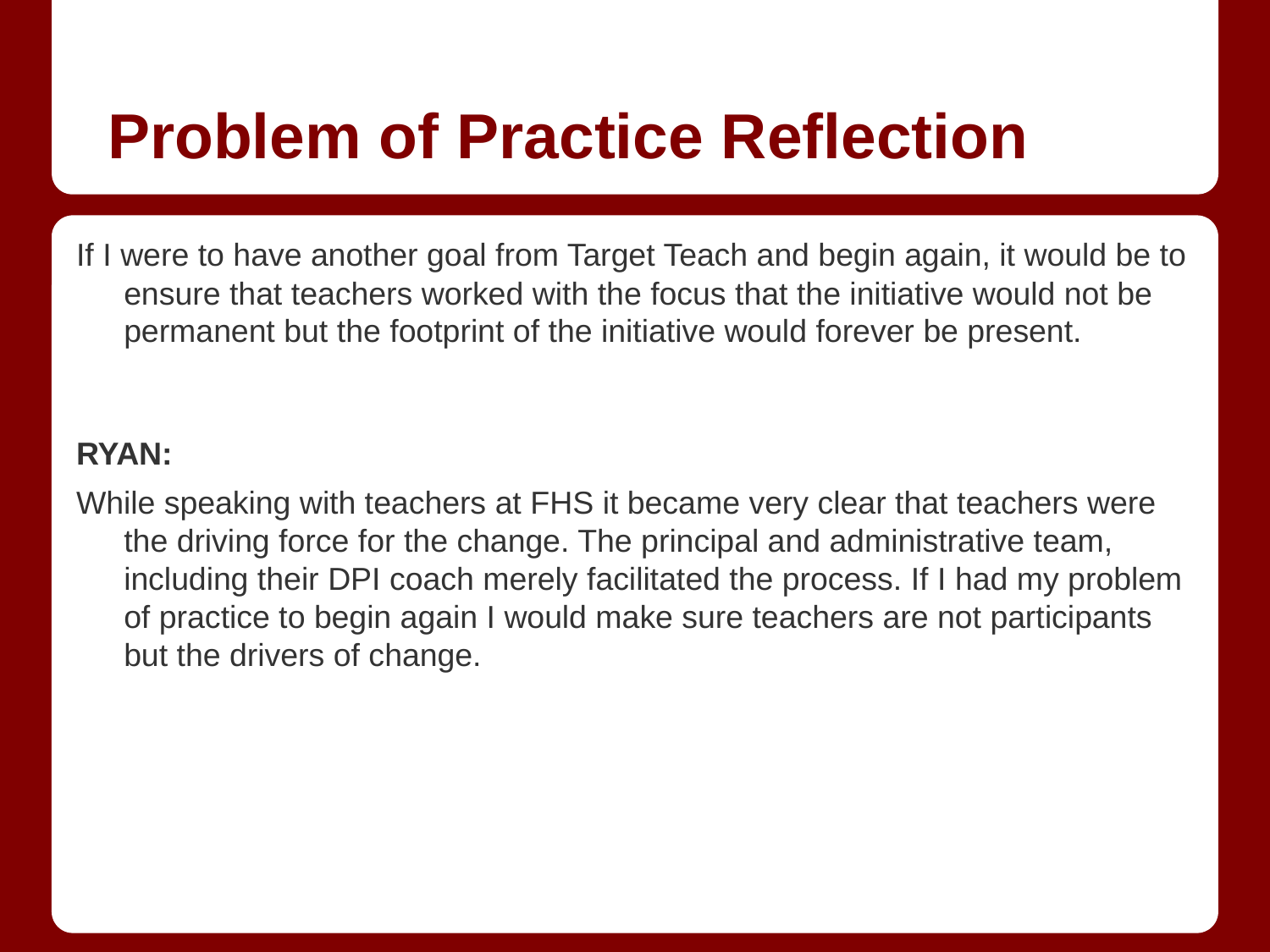

# Problem of Practice Reflection
If I were to have another goal from Target Teach and begin again, it would be to ensure that teachers worked with the focus that the initiative would not be permanent but the footprint of the initiative would forever be present.

RYAN:
While speaking with teachers at FHS it became very clear that teachers were the driving force for the change. The principal and administrative team, including their DPI coach merely facilitated the process. If I had my problem of practice to begin again I would make sure teachers are not participants but the drivers of change.